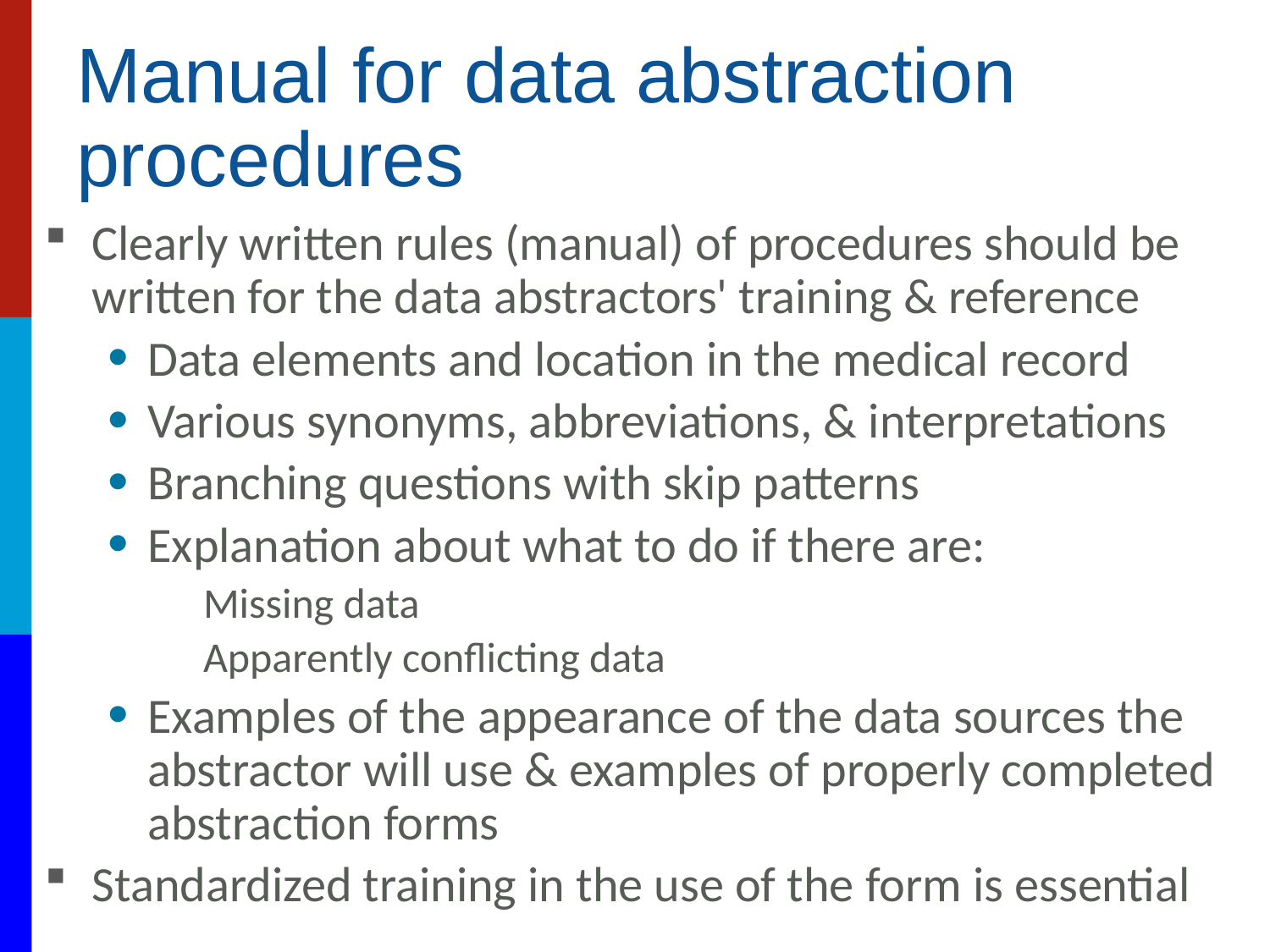

# Manual for data abstraction procedures
Clearly written rules (manual) of procedures should be written for the data abstractors' training & reference
Data elements and location in the medical record
Various synonyms, abbreviations, & interpretations
Branching questions with skip patterns
Explanation about what to do if there are:
Missing data
Apparently conflicting data
Examples of the appearance of the data sources the abstractor will use & examples of properly completed abstraction forms
Standardized training in the use of the form is essential